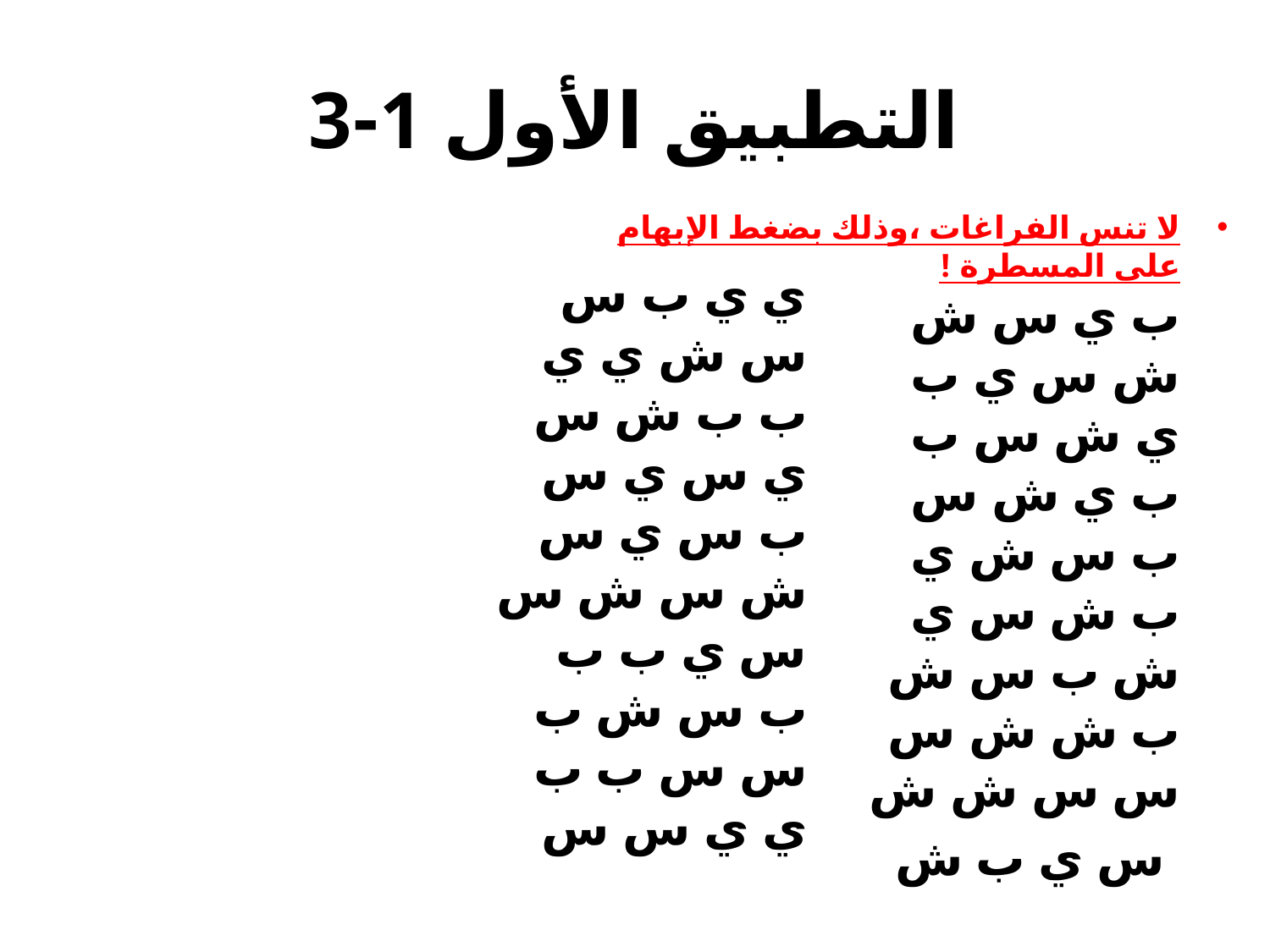

# التطبيق الأول 1-3
لا تنس الفراغات ،وذلك بضغط الإبهام على المسطرة !
ب ي س ش
ش س ي ب
ي ش س ب
ب ي ش س
ب س ش ي
ب ش س ي
ش ب س ش
ب ش ش س
س س ش ش
    س ي ب ش
ي ي ب س
س ش ي ي
ب ب ش س
ي س ي س
ب س ي س
ش س ش س
س ي ب ب
ب س ش ب
س س ب ب
ي ي س س